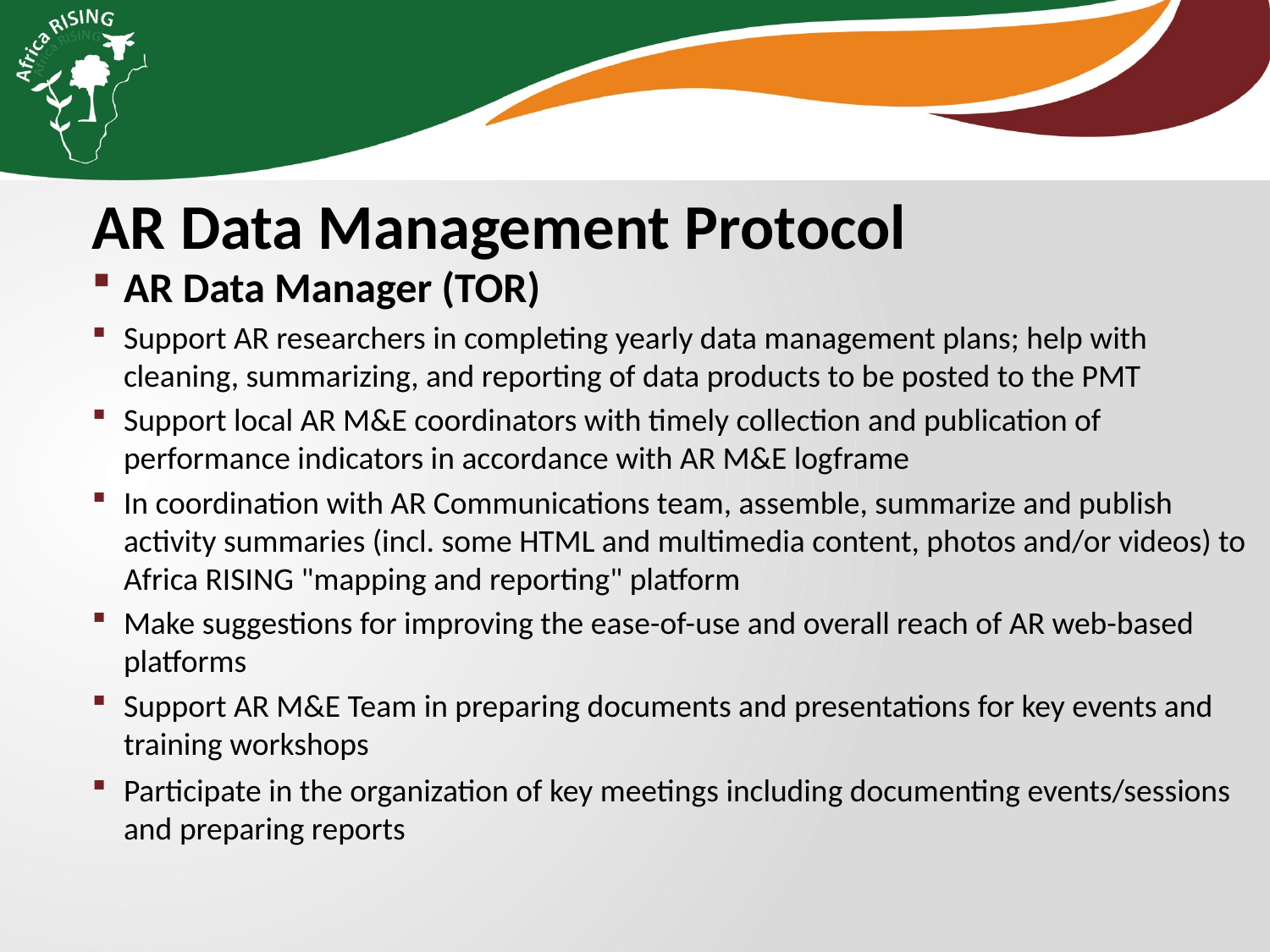

AR Data Management Protocol
AR Data Manager (TOR)
Support AR researchers in completing yearly data management plans; help with  cleaning, summarizing, and reporting of data products to be posted to the PMT
Support local AR M&E coordinators with timely collection and publication of performance indicators in accordance with AR M&E logframe
In coordination with AR Communications team, assemble, summarize and publish activity summaries (incl. some HTML and multimedia content, photos and/or videos) to Africa RISING "mapping and reporting" platform
Make suggestions for improving the ease-of-use and overall reach of AR web-based platforms
Support AR M&E Team in preparing documents and presentations for key events and training workshops
Participate in the organization of key meetings including documenting events/sessions and preparing reports